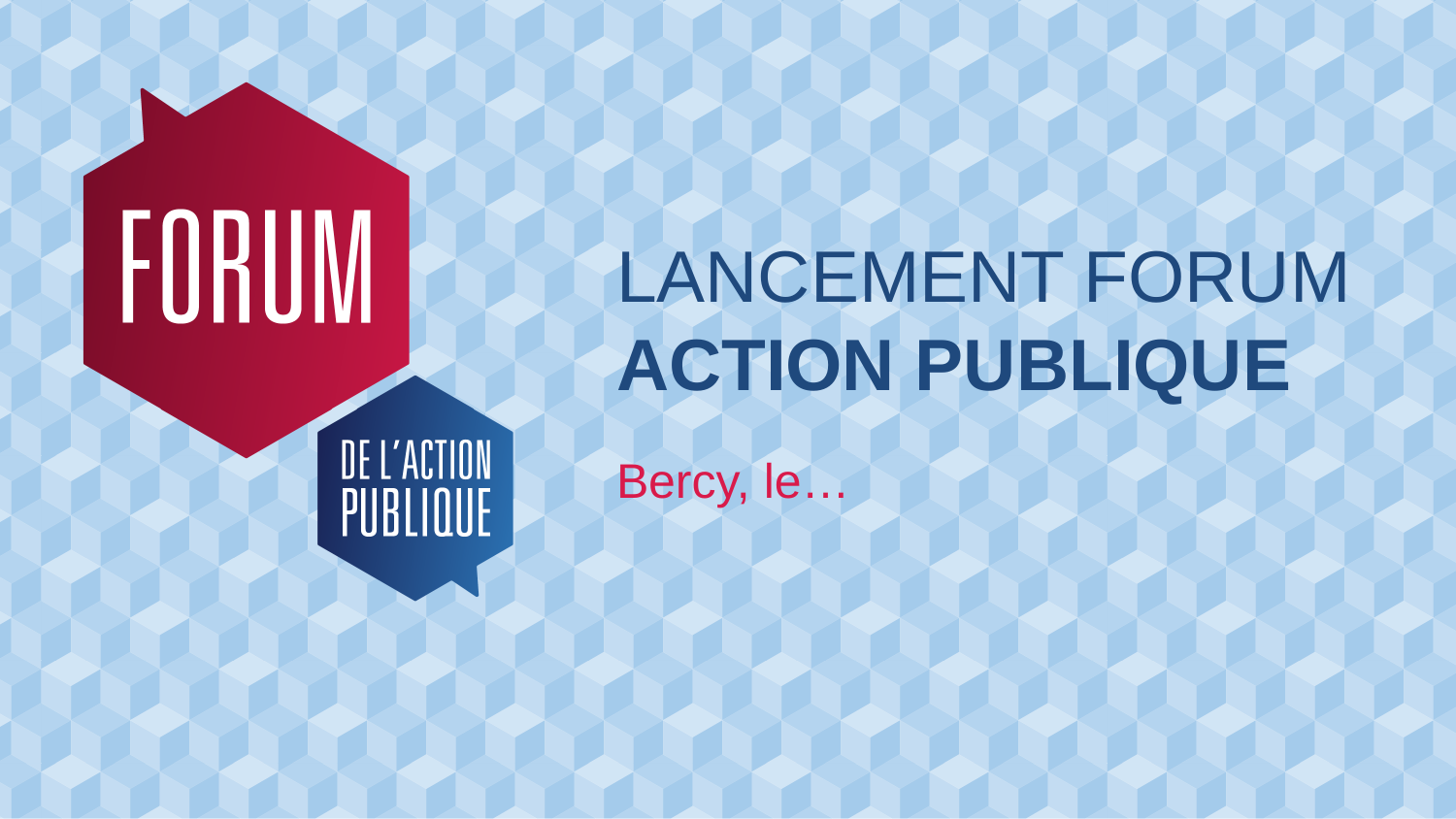

# LANCEMENT FORUM ACTION PUBLIQUE
Bercy, le…